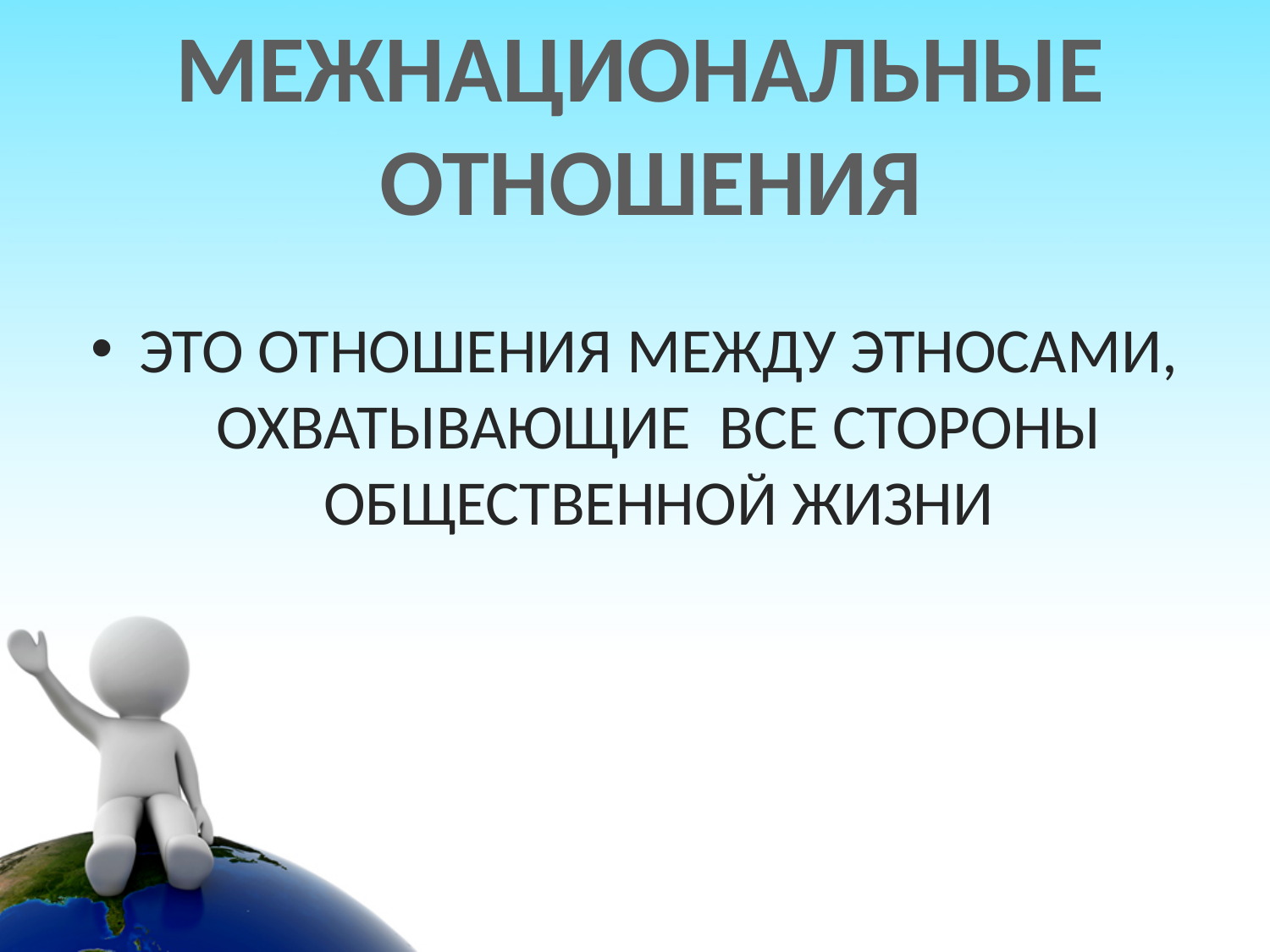

МЕЖНАЦИОНАЛЬНЫЕ
 ОТНОШЕНИЯ
#

ЭТО ОТНОШЕНИЯ МЕЖДУ ЭТНОСАМИ, ОХВАТЫВАЮЩИЕ  ВСЕ СТОРОНЫ ОБЩЕСТВЕННОЙ ЖИЗНИ